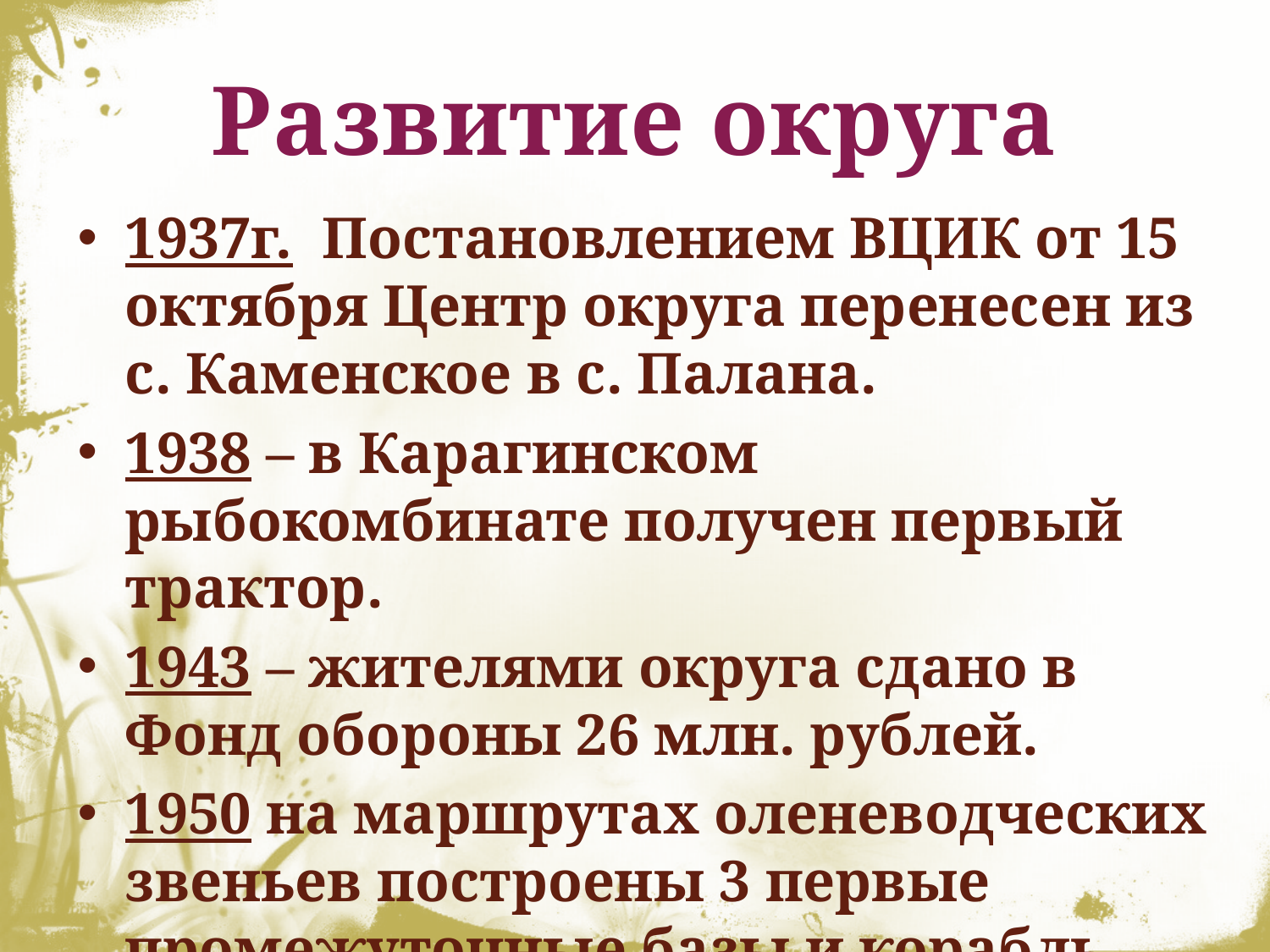

# Развитие округа
1937г.  Постановлением ВЦИК от 15 октября Центр округа перенесен из с. Каменское в с. Палана.
1938 – в Карагинском рыбокомбинате получен первый трактор.
1943 – жителями округа сдано в Фонд обороны 26 млн. рублей.
1950 на маршрутах оленеводческих звеньев построены 3 первые промежуточные базы и корабль.